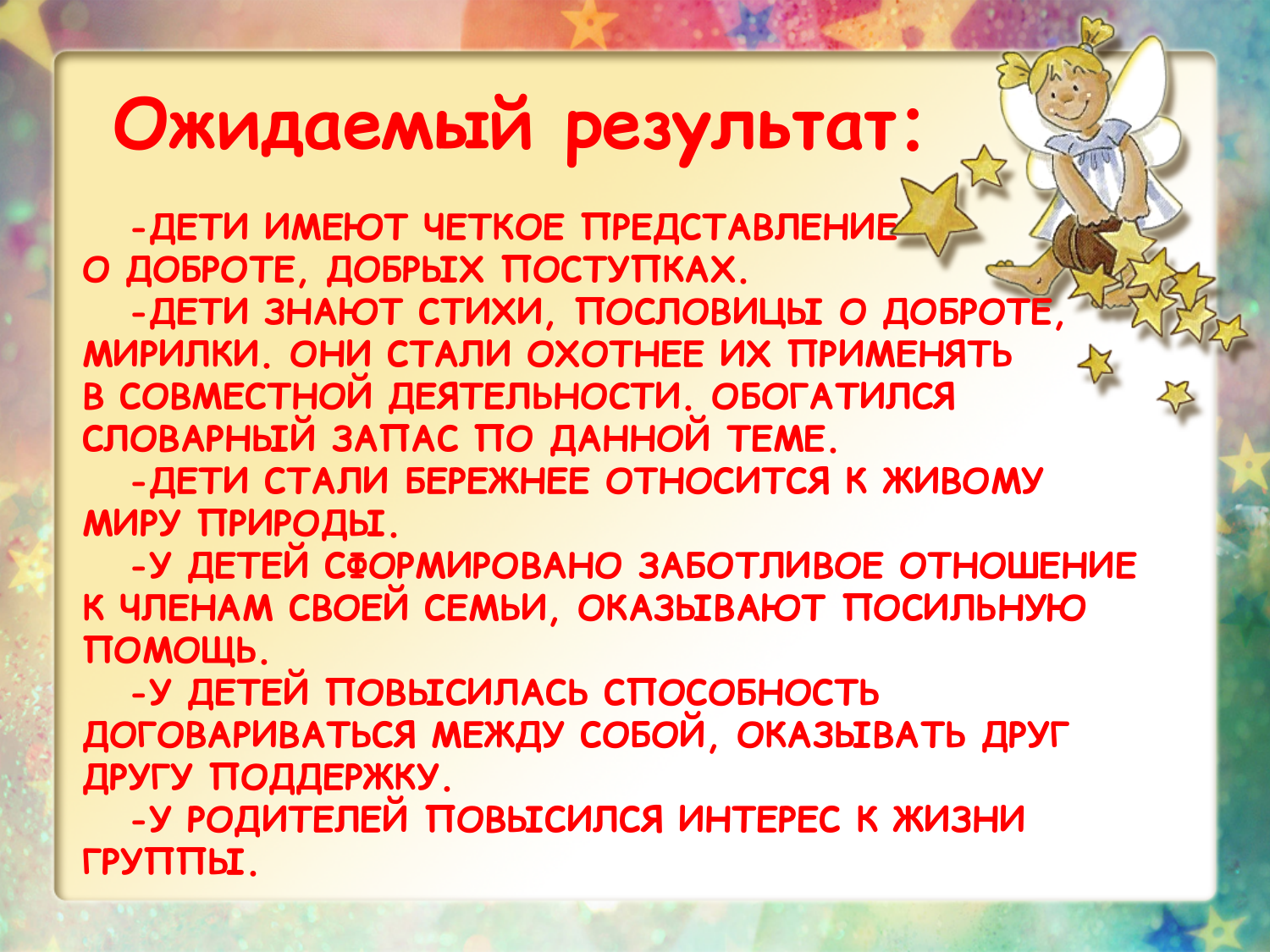

Ожидаемый результат:

# -Дети имеют четкое представление о доброте, добрых поступках. -Дети знают стихи, пословицы о доброте,      мирилки. Они стали охотнее их применять в совместной деятельности. Обогатился словарный запас по данной теме. -Дети стали бережнее относится к живому миру природы. -У детей сформировано заботливое отношение к членам своей семьи, оказывают посильную помощь. -У детей повысилась способность договариваться между собой, оказывать друг другу поддержку. -У родителей повысился интерес к жизни группы.